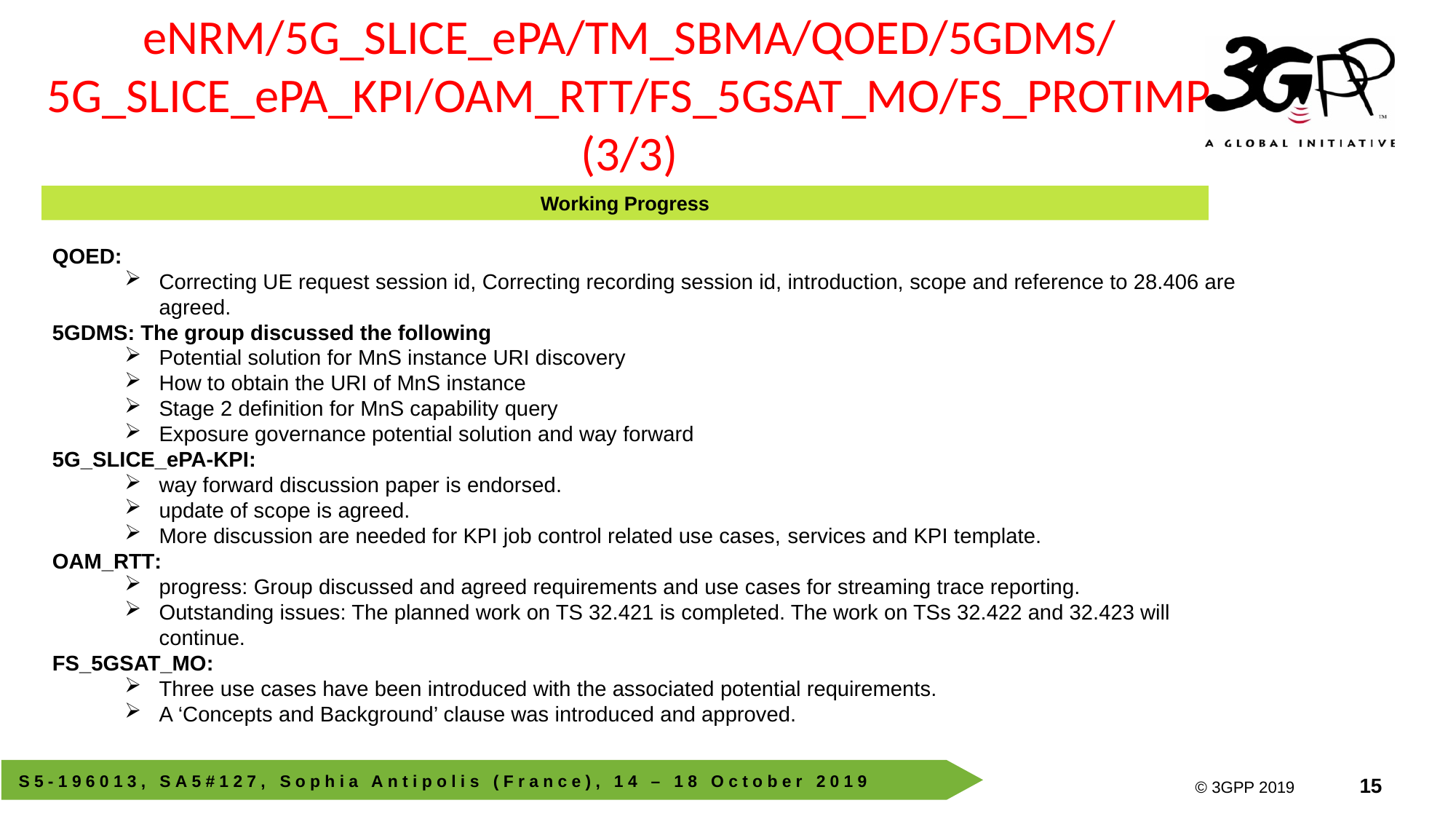

eNRM/5G_SLICE_ePA/TM_SBMA/QOED/5GDMS/5G_SLICE_ePA_KPI/OAM_RTT/FS_5GSAT_MO/FS_PROTIMP (3/3)
Working Progress
QOED:
Correcting UE request session id, Correcting recording session id, introduction, scope and reference to 28.406 are agreed.
5GDMS: The group discussed the following
Potential solution for MnS instance URI discovery
How to obtain the URI of MnS instance
Stage 2 definition for MnS capability query
Exposure governance potential solution and way forward
5G_SLICE_ePA-KPI:
way forward discussion paper is endorsed.
update of scope is agreed.
More discussion are needed for KPI job control related use cases, services and KPI template.
OAM_RTT:
progress: Group discussed and agreed requirements and use cases for streaming trace reporting.
Outstanding issues: The planned work on TS 32.421 is completed. The work on TSs 32.422 and 32.423 will continue.
FS_5GSAT_MO:
Three use cases have been introduced with the associated potential requirements.
A ‘Concepts and Background’ clause was introduced and approved.